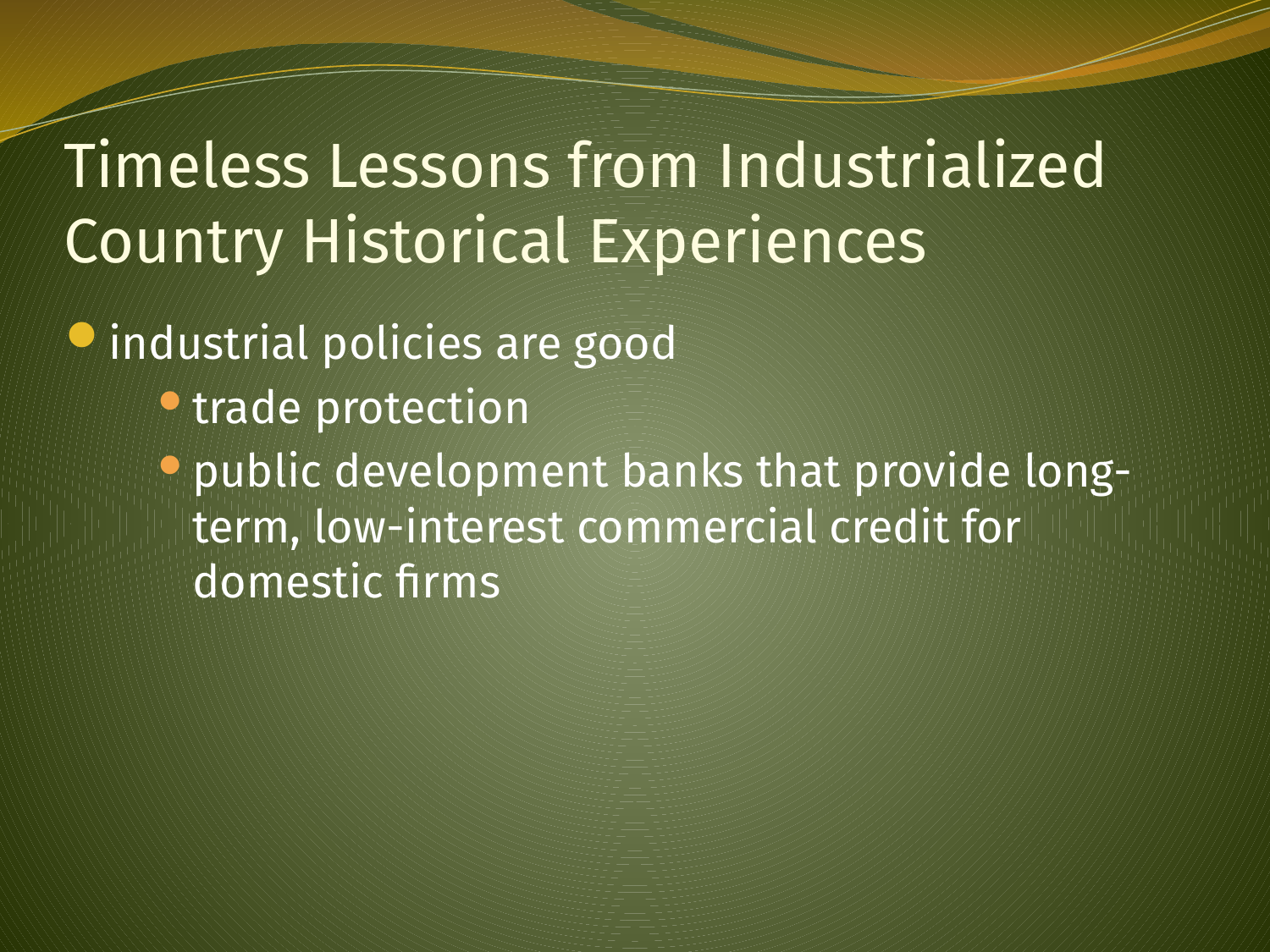

# Timeless Lessons from Industrialized Country Historical Experiences
industrial policies are good
trade protection
public development banks that provide long-term, low-interest commercial credit for domestic firms